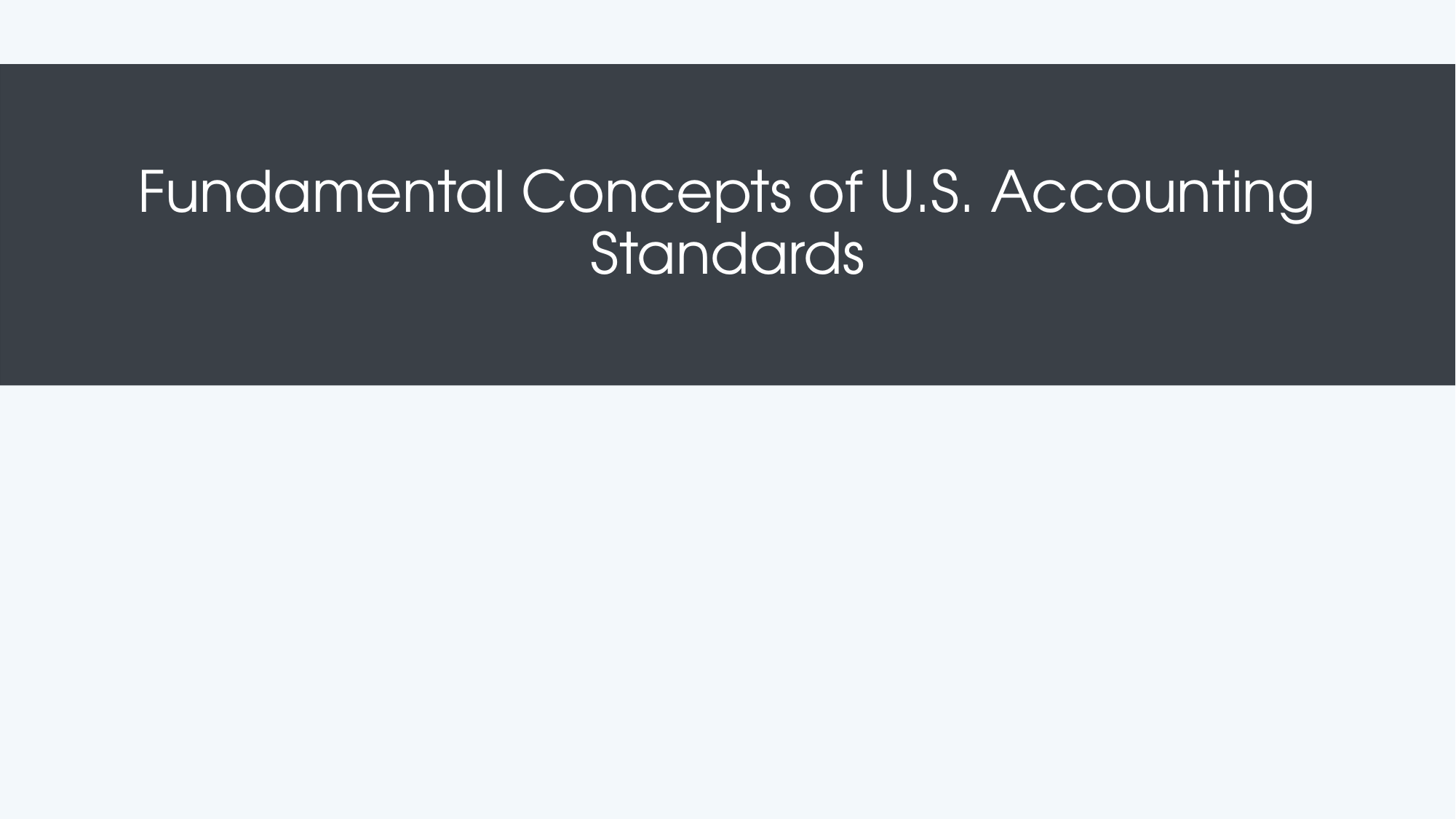

# Fundamental Concepts of U.S. Accounting Standards